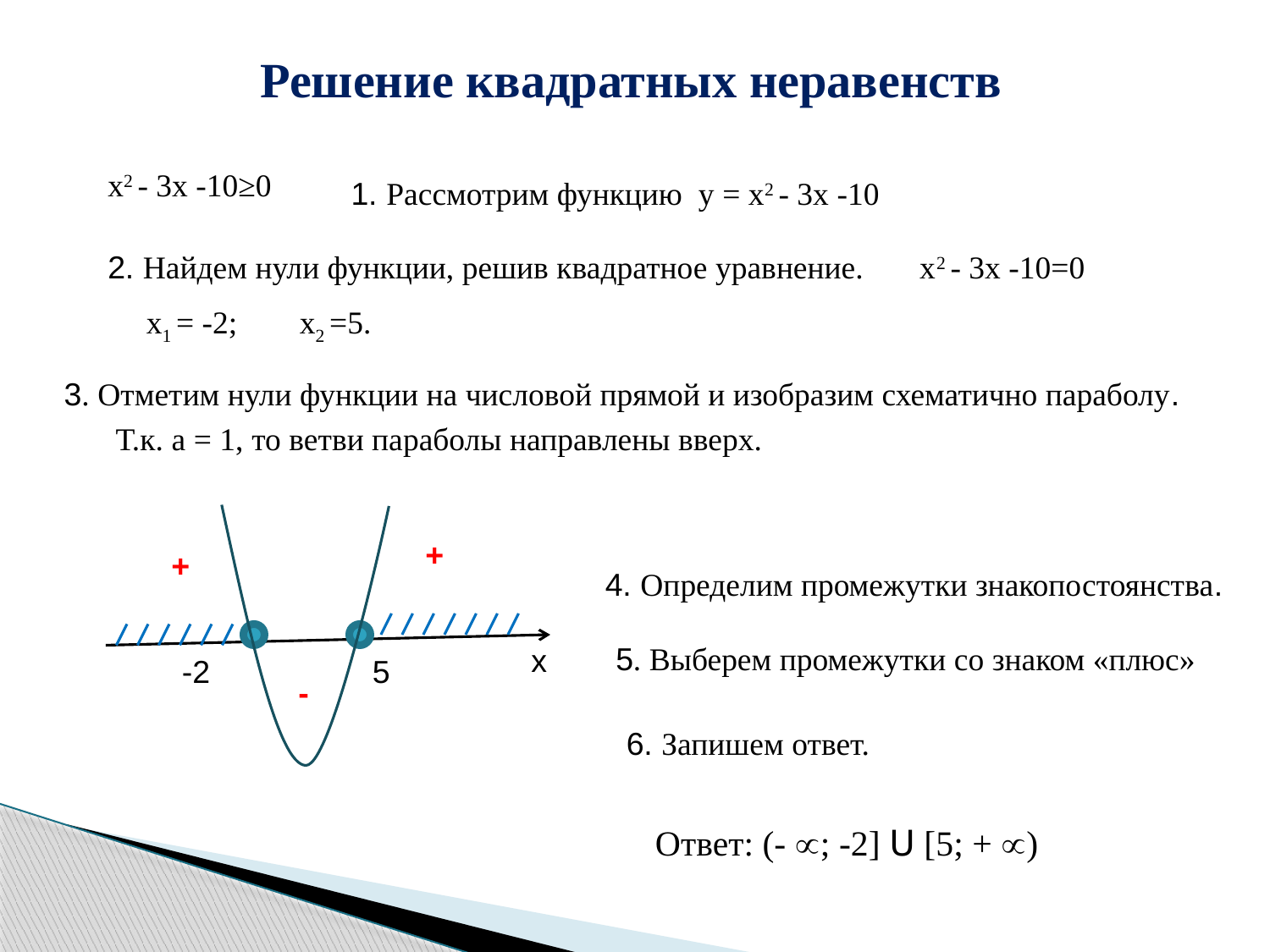

Решение квадратных неравенств
1. Рассмотрим функцию  у = х2 - 3х -10
х2 - 3х -10≥0
2. Найдем нули функции, решив квадратное уравнение.       х2 - 3х -10=0
  х1 = -2;
х2 =5.
3. Отметим нули функции на числовой прямой и изобразим схематично параболу.
 Т.к. а = 1, то ветви параболы направлены вверх.

+
+
4. Определим промежутки знакопостоянства.
5. Выберем промежутки со знаком «плюс»

х
-2
5
-
6. Запишем ответ.
Ответ: (- ∝; -2] ꓴ [5; + ∝)